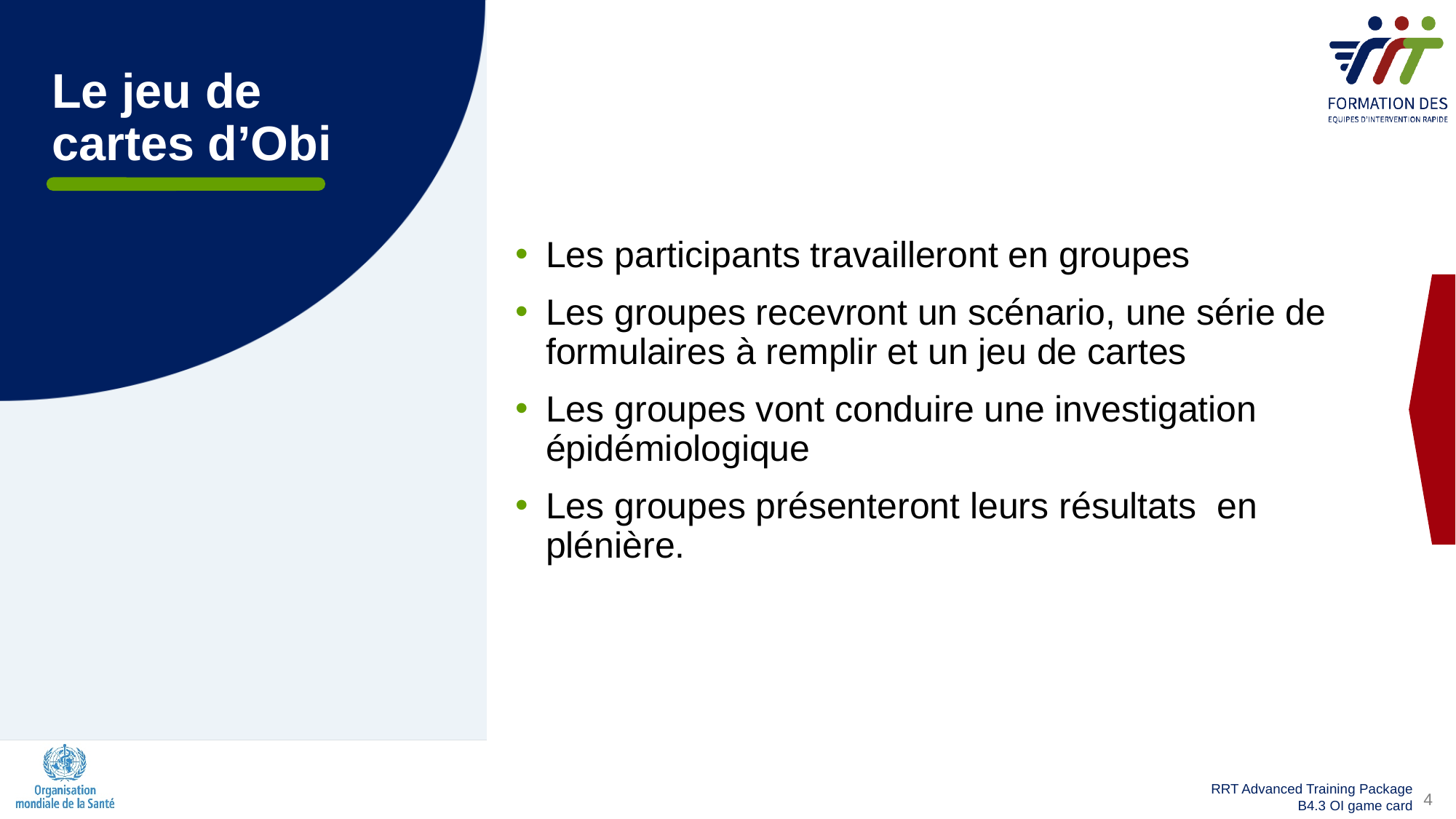

# Le jeu de cartes d’Obi
Les participants travailleront en groupes
Les groupes recevront un scénario, une série de formulaires à remplir et un jeu de cartes
Les groupes vont conduire une investigation épidémiologique
Les groupes présenteront leurs résultats  en plénière.